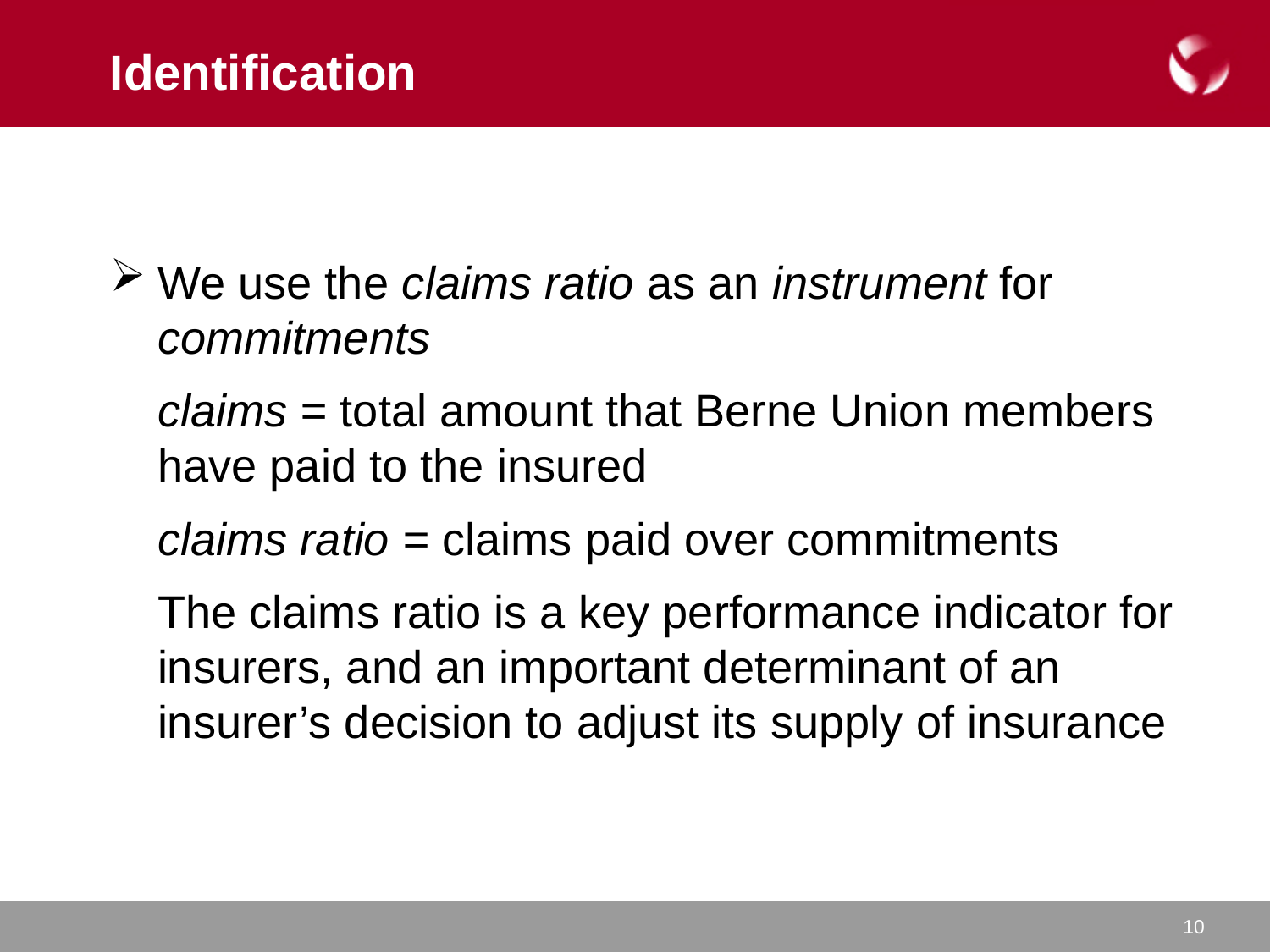

# Identification

We use the claims ratio as an instrument for commitments
 	claims = total amount that Berne Union members have paid to the insured
	claims ratio = claims paid over commitments
	The claims ratio is a key performance indicator for insurers, and an important determinant of an insurer’s decision to adjust its supply of insurance

10